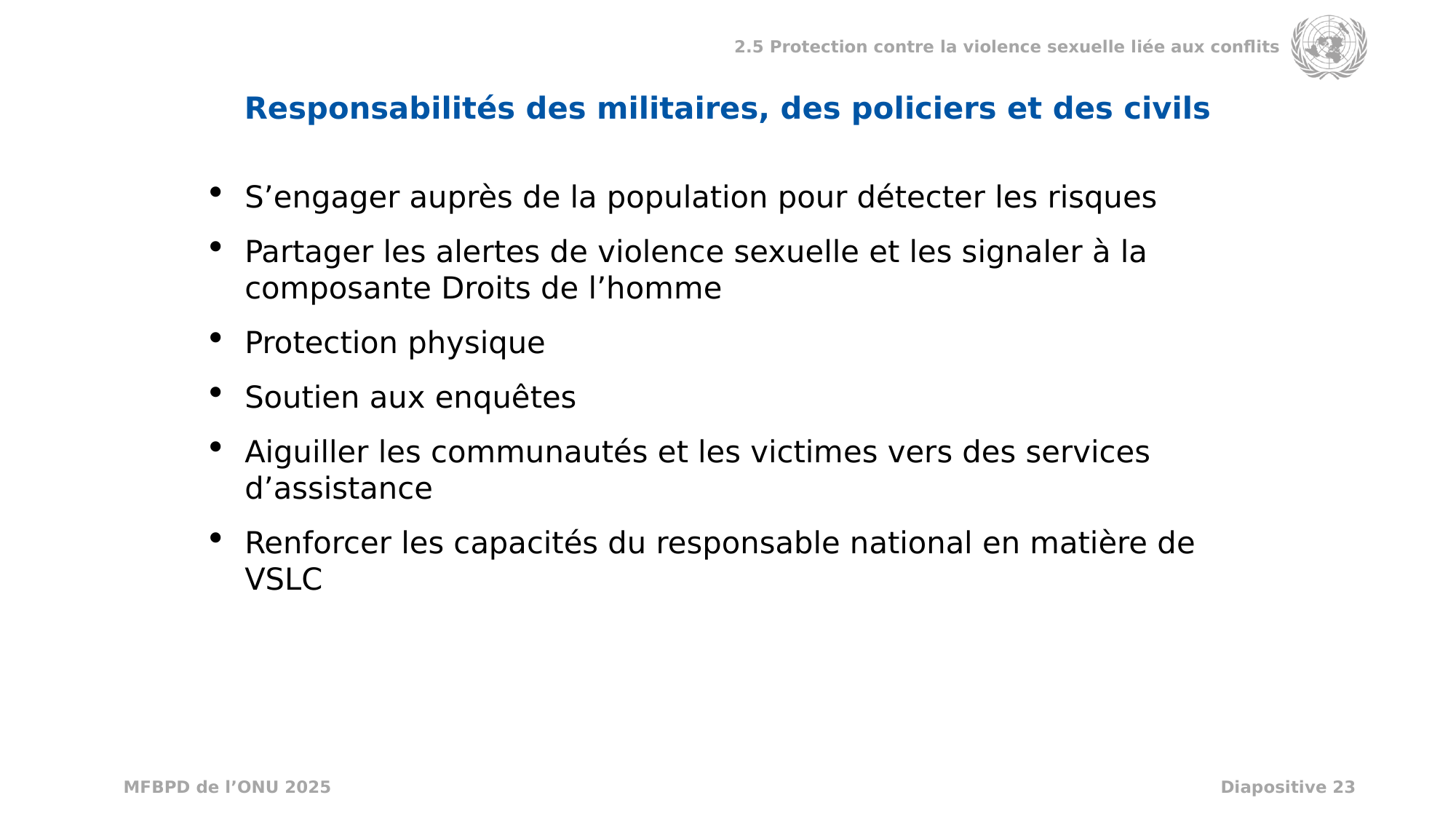

Responsabilités des militaires, des policiers et des civils
S’engager auprès de la population pour détecter les risques
Partager les alertes de violence sexuelle et les signaler à la composante Droits de l’homme
Protection physique
Soutien aux enquêtes
Aiguiller les communautés et les victimes vers des services d’assistance
Renforcer les capacités du responsable national en matière de VSLC